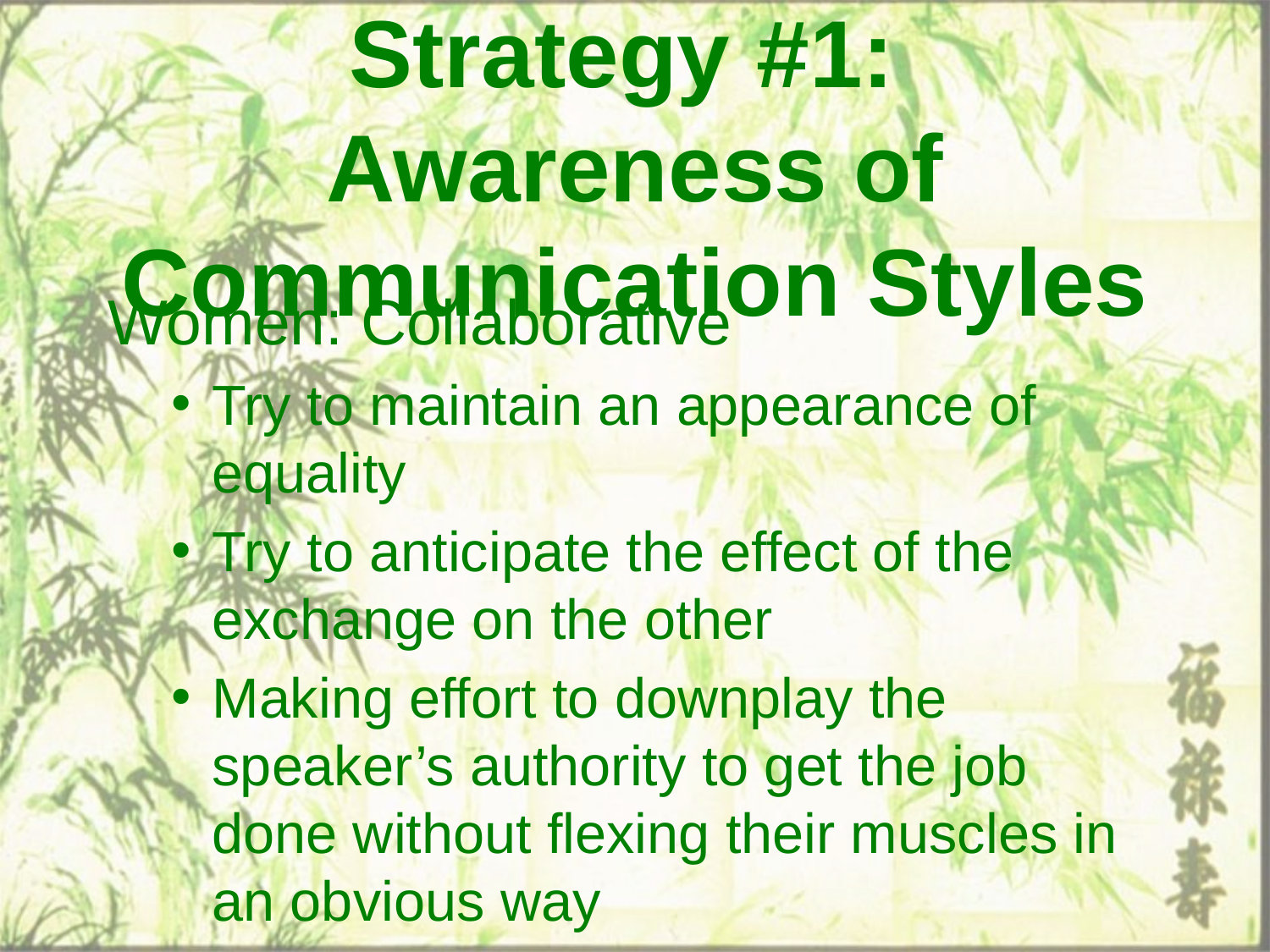

# Strategy #1:  Awareness of Communication Styles
Women: Collaborative
Try to maintain an appearance of equality
Try to anticipate the effect of the exchange on the other
Making effort to downplay the speaker’s authority to get the job done without flexing their muscles in an obvious way